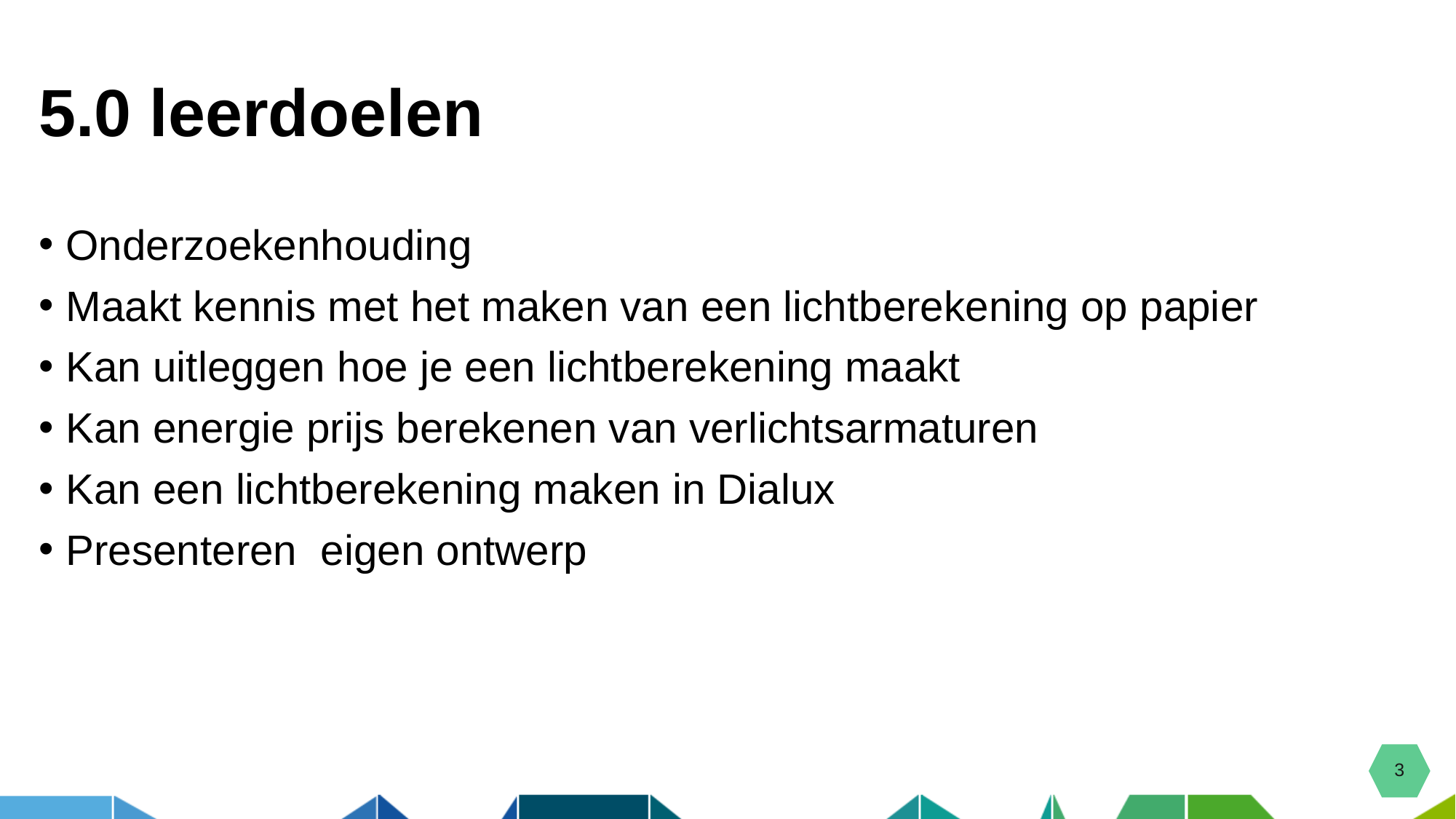

# 5.0 leerdoelen
Onderzoekenhouding
Maakt kennis met het maken van een lichtberekening op papier
Kan uitleggen hoe je een lichtberekening maakt
Kan energie prijs berekenen van verlichtsarmaturen
Kan een lichtberekening maken in Dialux
Presenteren  eigen ontwerp

3